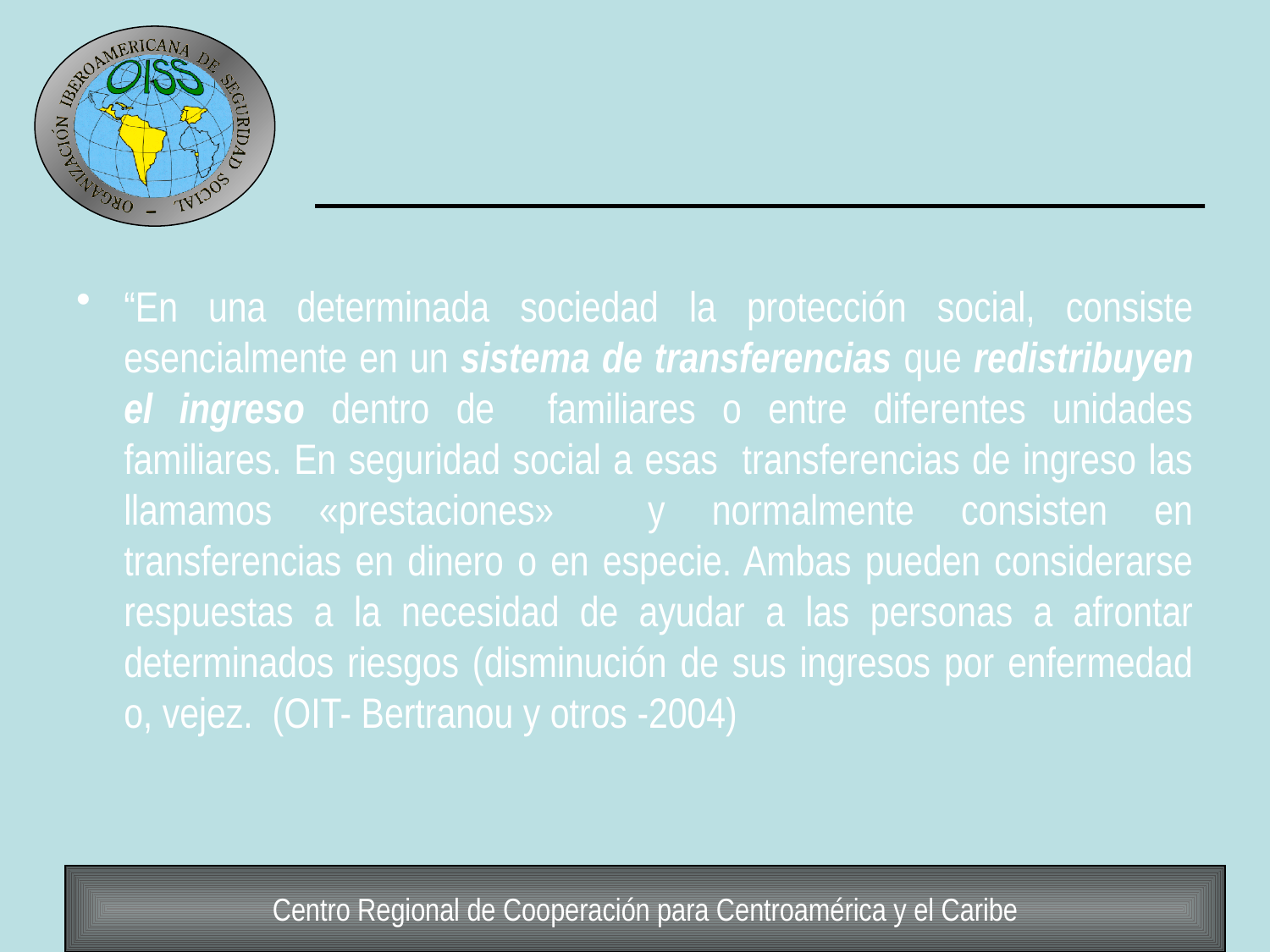

“En una determinada sociedad la protección social, consiste esencialmente en un sistema de transferencias que redistribuyen el ingreso dentro de  familiares o entre diferentes unidades familiares. En seguridad social a esas  transferencias de ingreso las llamamos «prestaciones»  y normalmente consisten en transferencias en dinero o en especie. Ambas pueden considerarse respuestas a la necesidad de ayudar a las personas a afrontar determinados riesgos (disminución de sus ingresos por enfermedad o, vejez.  (OIT- Bertranou y otros -2004)